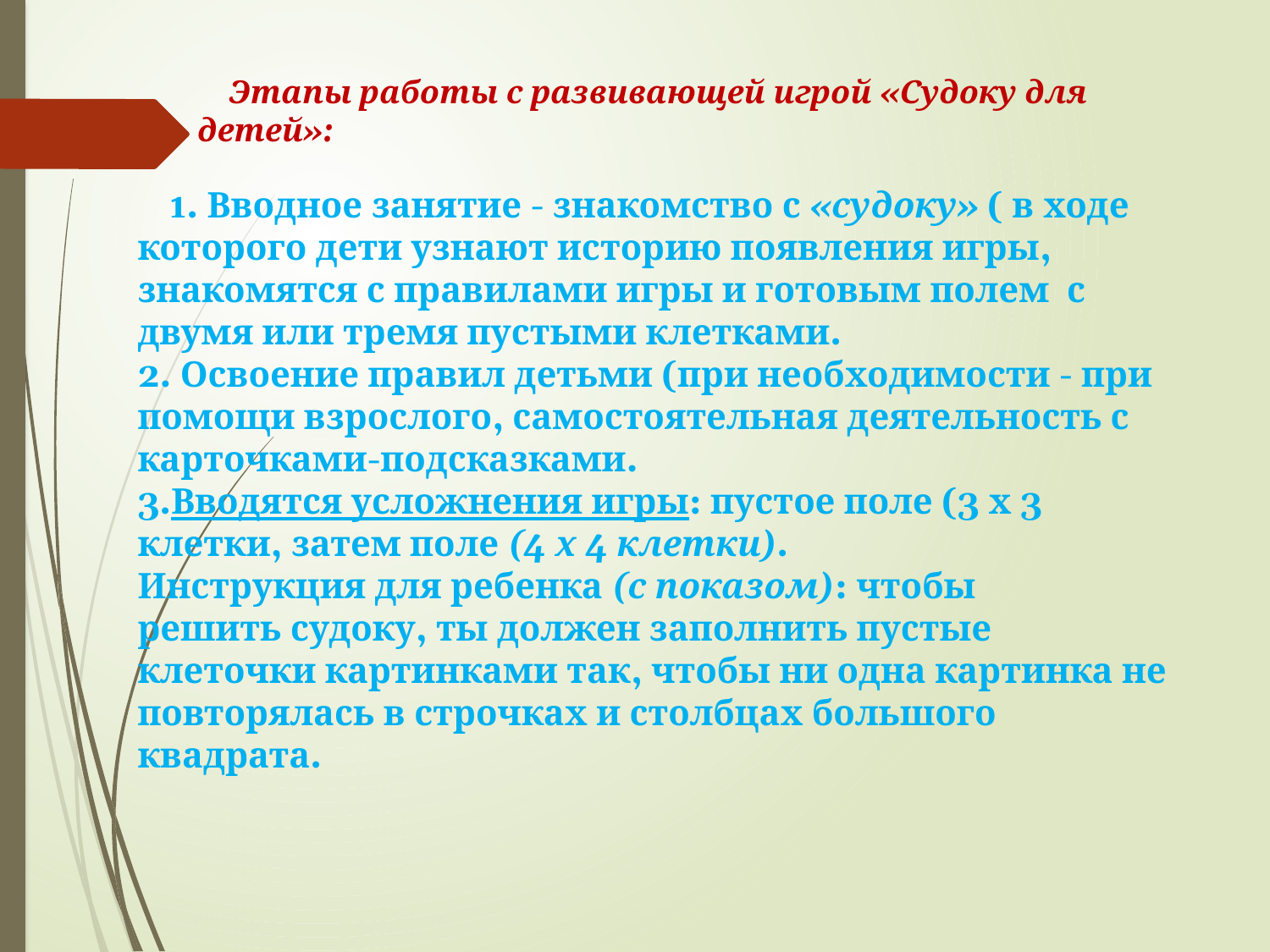

Этапы работы с развивающей игрой «Судоку для детей»:
# 1. Вводное занятие - знакомство с «судоку» ( в ходе которого дети узнают историю появления игры, знакомятся с правилами игры и готовым полем  с двумя или тремя пустыми клетками. 2. Освоение правил детьми (при необходимости - при помощи взрослого, самостоятельная деятельность с карточками-подсказками. 3.Вводятся усложнения игры: пустое поле (3 х 3 клетки, затем поле (4 х 4 клетки). Инструкция для ребенка (с показом): чтобы решить судоку, ты должен заполнить пустые клеточки картинками так, чтобы ни одна картинка не повторялась в строчках и столбцах большого квадрата.